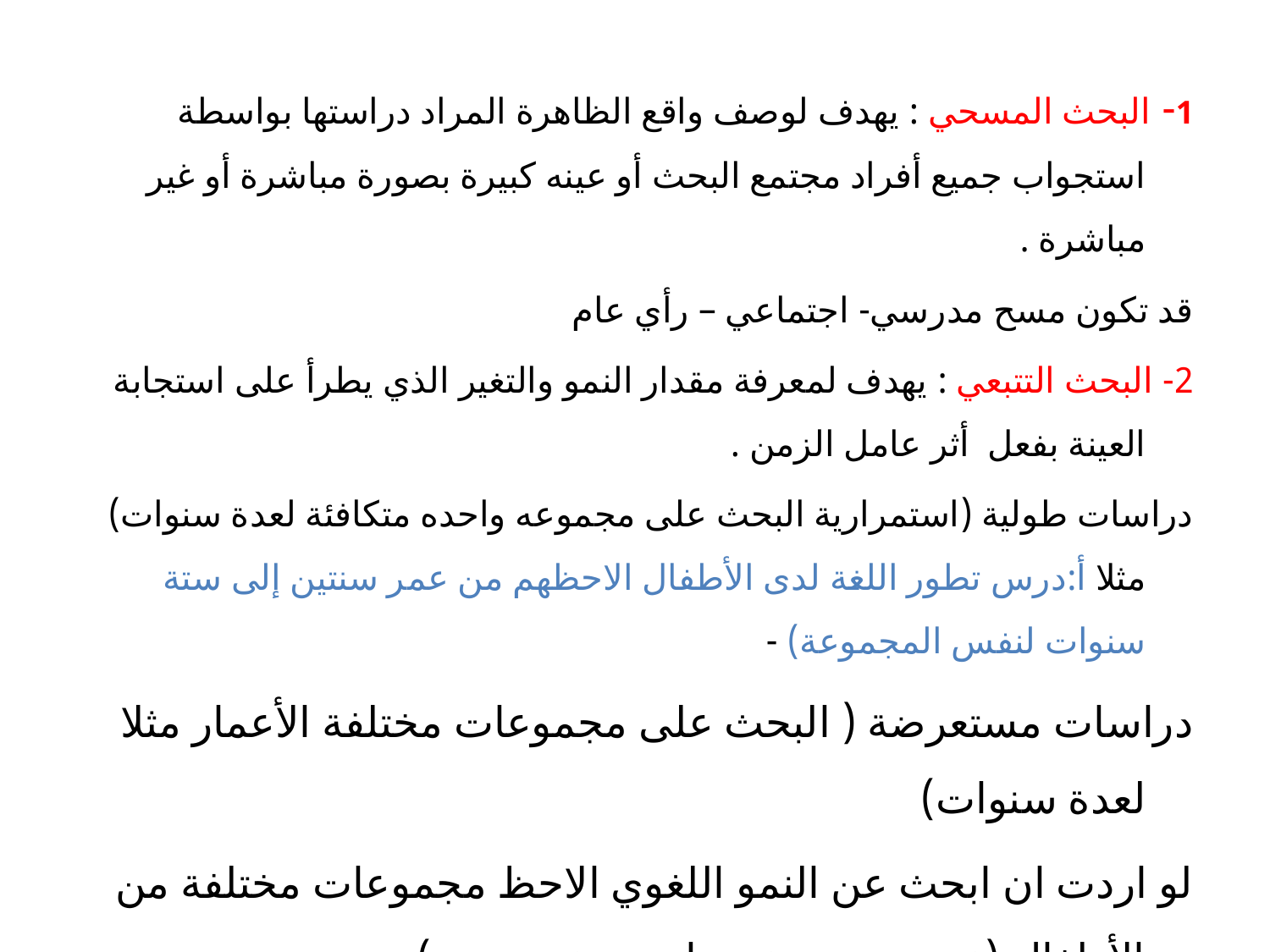

1- البحث المسحي : يهدف لوصف واقع الظاهرة المراد دراستها بواسطة استجواب جميع أفراد مجتمع البحث أو عينه كبيرة بصورة مباشرة أو غير مباشرة .
قد تكون مسح مدرسي- اجتماعي – رأي عام
2- البحث التتبعي : يهدف لمعرفة مقدار النمو والتغير الذي يطرأ على استجابة العينة بفعل  أثر عامل الزمن .
دراسات طولية (استمرارية البحث على مجموعه واحده متكافئة لعدة سنوات) مثلا أ:درس تطور اللغة لدى الأطفال الاحظهم من عمر سنتين إلى ستة سنوات لنفس المجموعة) -
دراسات مستعرضة ( البحث على مجموعات مختلفة الأعمار مثلا لعدة سنوات)
لو اردت ان ابحث عن النمو اللغوي الاحظ مجموعات مختلفة من الأطفال (عمر سنتين-عمر اربع – عمر سته)
3- البحث الوثائقي : يهدف لوصف واقع الظاهرة المراد دراستها بواسطة استنتاج الادله  والبراهين التي تجيب عن أسئلة البحث المستمدة من الكتب والوثائق ..الخ